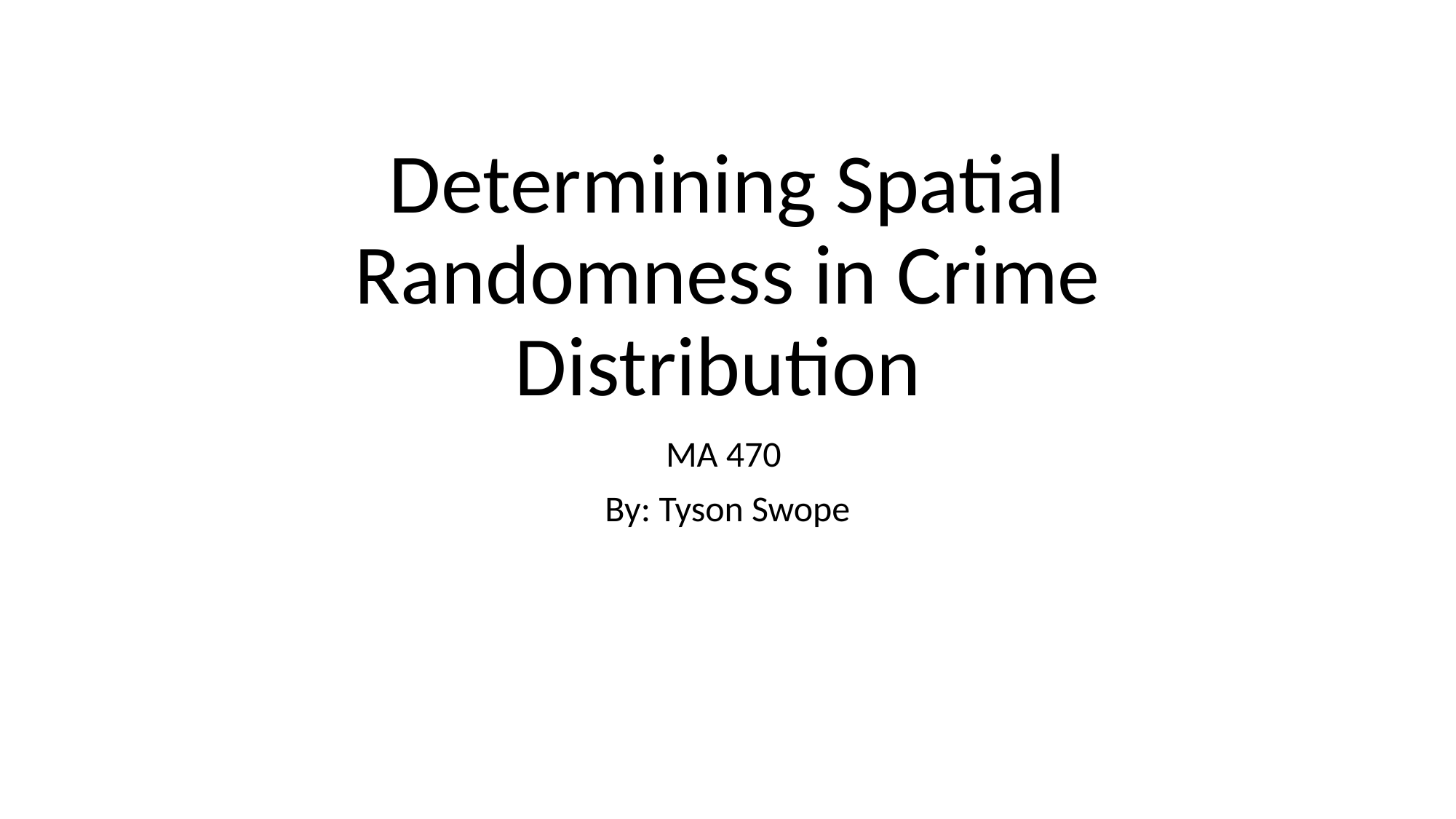

# Determining Spatial Randomness in Crime Distribution
MA 470
By: Tyson Swope